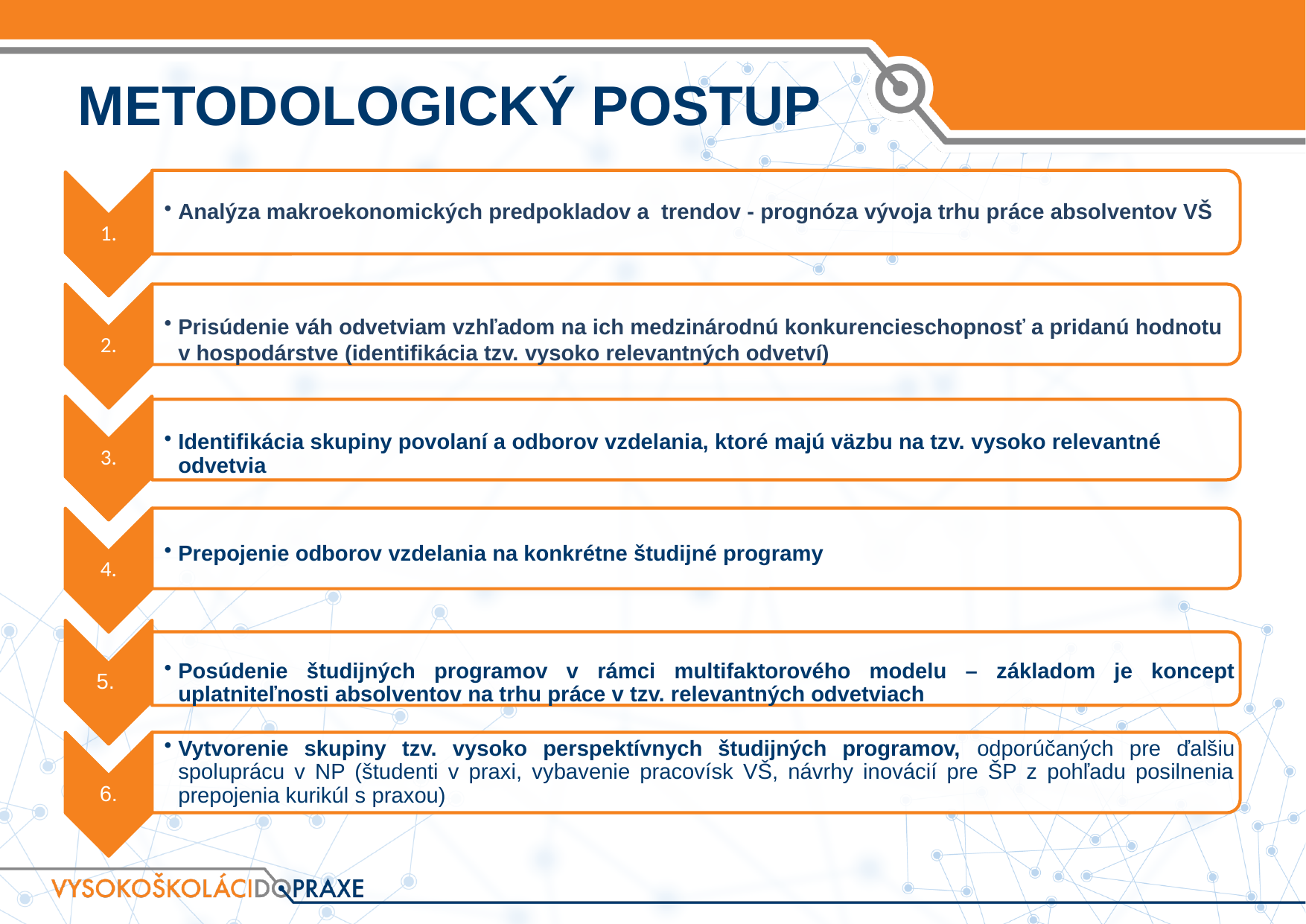

# METODOLOGICKÝ POSTUP
1.
Analýza makroekonomických predpokladov a  trendov - prognóza vývoja trhu práce absolventov VŠ
2.

Prisúdenie váh odvetviam vzhľadom na ich medzinárodnú konkurencieschopnosť a pridanú hodnotu v hospodárstve (identifikácia tzv. vysoko relevantných odvetví)
3.

Identifikácia skupiny povolaní a odborov vzdelania, ktoré majú väzbu na tzv. vysoko relevantné odvetvia
4.

Prepojenie odborov vzdelania na konkrétne študijné programy

5.

Posúdenie študijných programov v rámci multifaktorového modelu – základom je koncept uplatniteľnosti absolventov na trhu práce v tzv. relevantných odvetviach
6.
Vytvorenie skupiny tzv. vysoko perspektívnych študijných programov, odporúčaných pre ďalšiu spoluprácu v NP (študenti v praxi, vybavenie pracovísk VŠ, návrhy inovácií pre ŠP z pohľadu posilnenia prepojenia kurikúl s praxou)